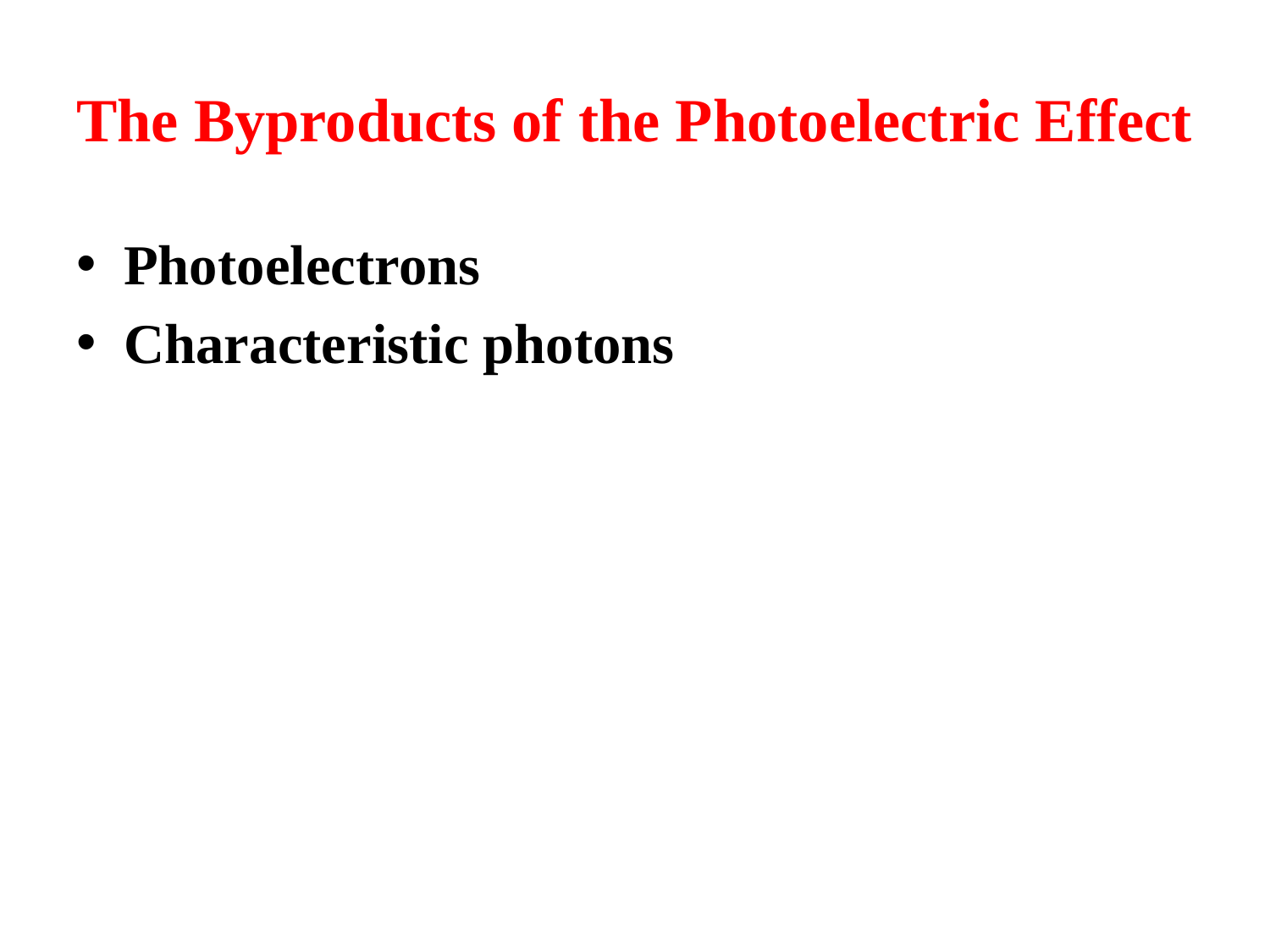

# The Byproducts of the Photoelectric Effect
Photoelectrons
Characteristic photons